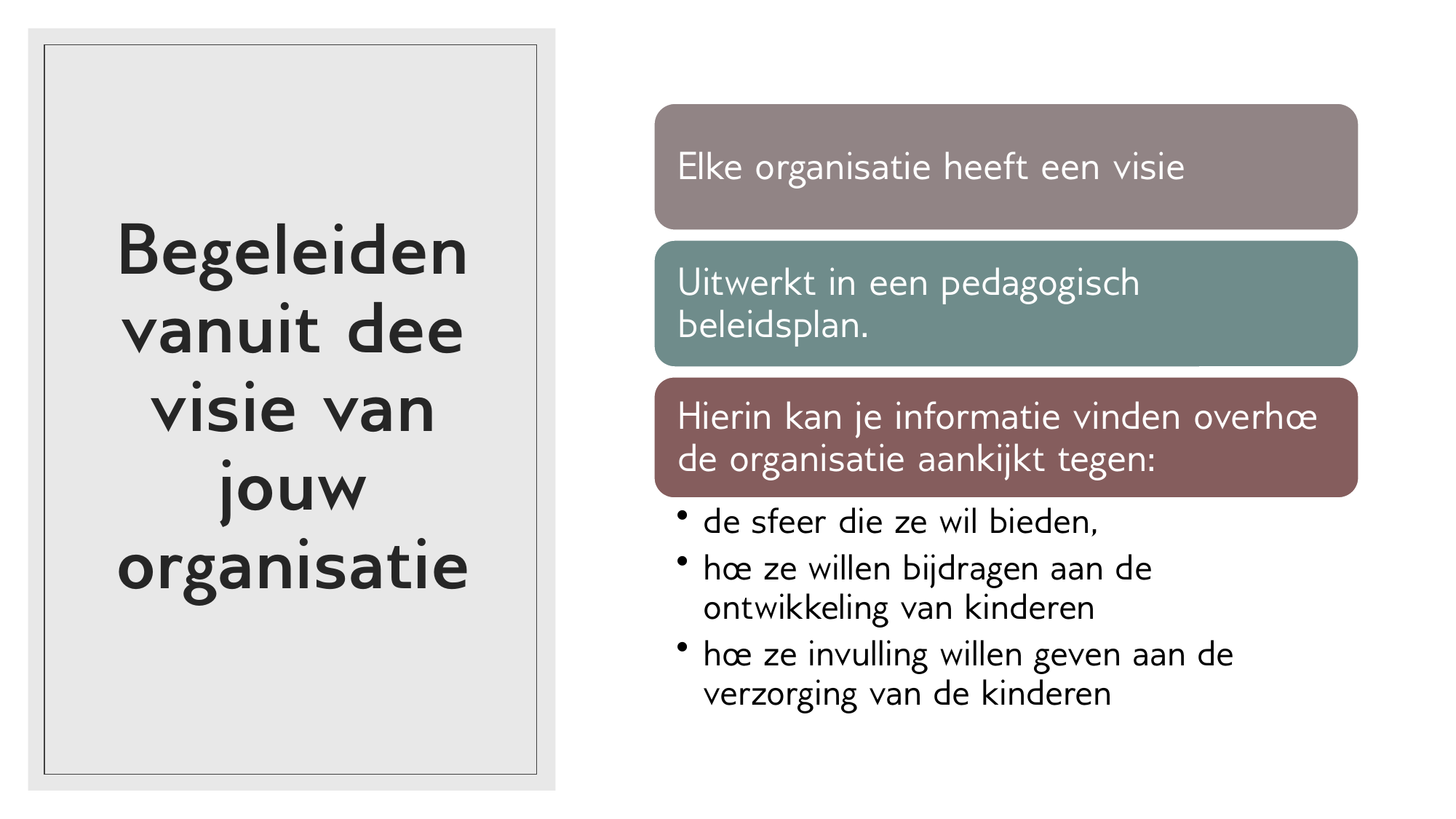

Begeleiden vanuit dee visie van jouw organisatie
Elke organisatie heeft een visie
Uitwerkt in een pedagogisch beleidsplan.
Hierin kan je informatie vinden overhoe de organisatie aankijkt tegen:
de sfeer die ze wil bieden,
hoe ze willen bijdragen aan de ontwikkeling van kinderen
hoe ze invulling willen geven aan de verzorging van de kinderen